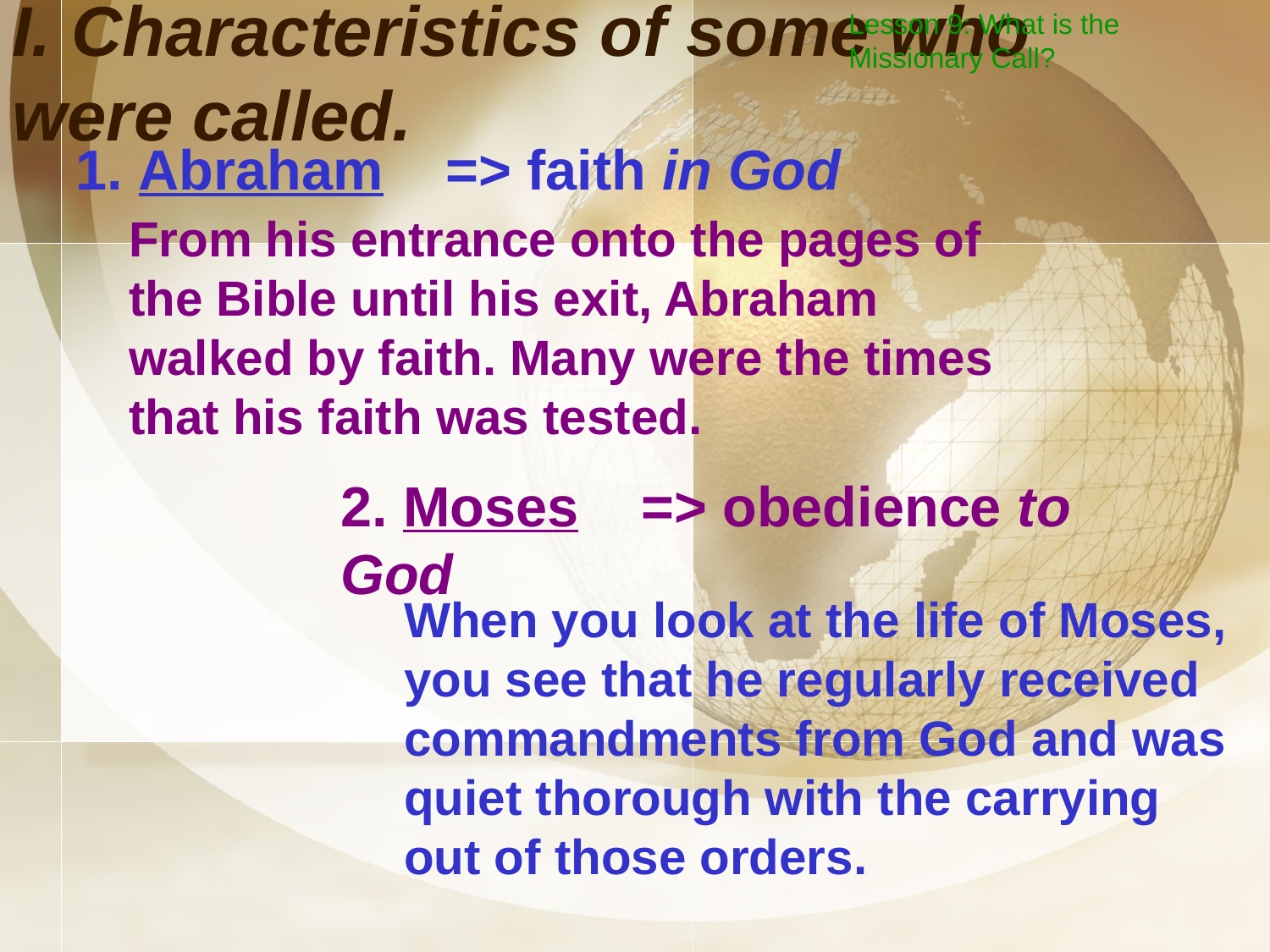

Lesson 9: What is the Missionary Call?
I. Characteristics of some who were called.
1. Abraham    => faith in God
From his entrance onto the pages of the Bible until his exit, Abraham walked by faith. Many were the times that his faith was tested.
2. Moses    => obedience to God
When you look at the life of Moses, you see that he regularly received commandments from God and was quiet thorough with the carrying out of those orders.